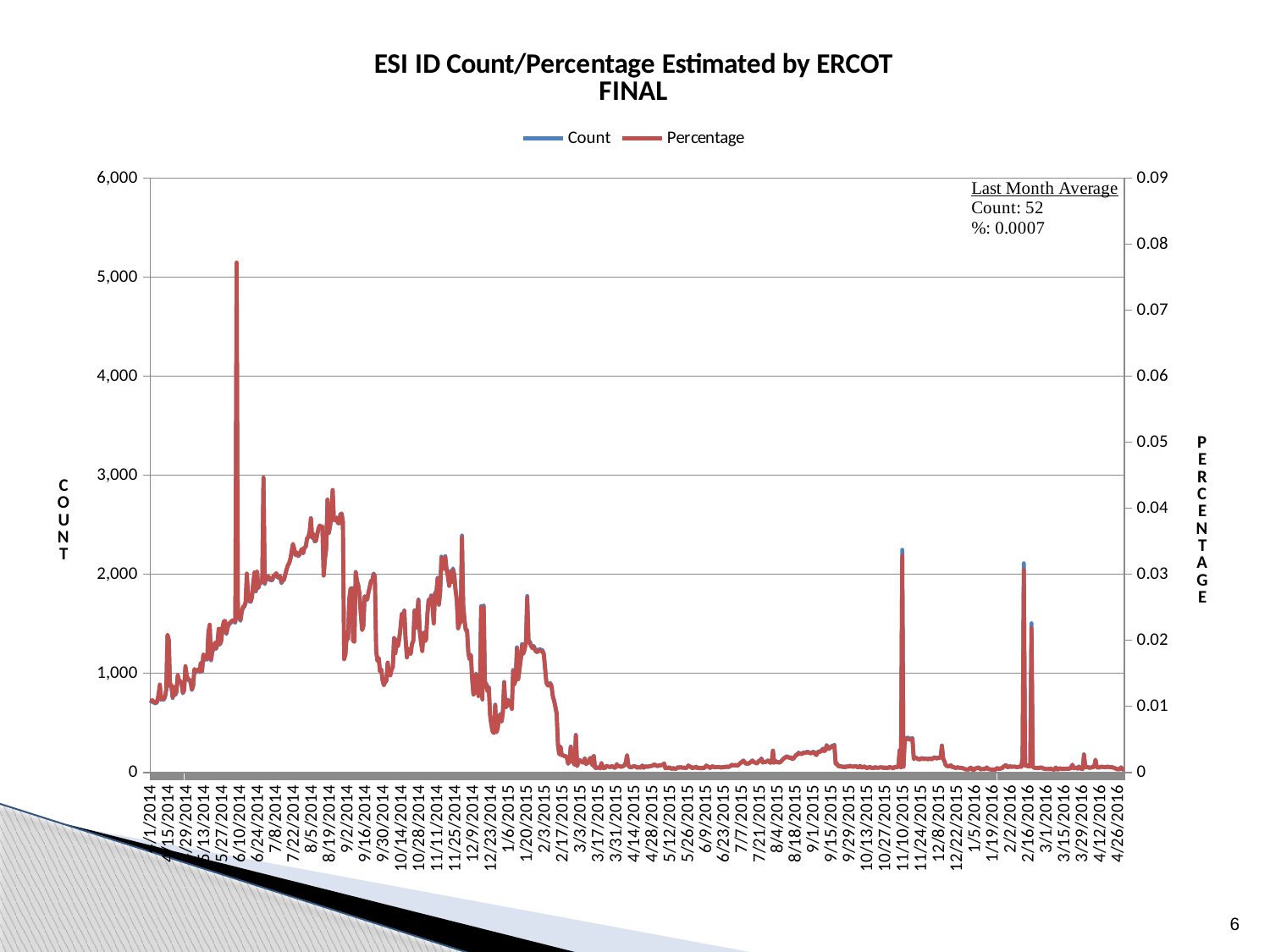

### Chart: ESI ID Count/Percentage Estimated by ERCOT
FINAL

| Category | Count | Percentage |
|---|---|---|
| 41730 | 697.0 | 0.010580593764098603 |
| 41731 | 722.0 | 0.010958696188362076 |
| 41732 | 709.0 | 0.010759366985011398 |
| 41733 | 699.0 | 0.010605267981011867 |
| 41734 | 697.0 | 0.010574859689666557 |
| 41735 | 713.0 | 0.01081754219979348 |
| 41736 | 778.0 | 0.01180309225846102 |
| 41737 | 877.0 | 0.01330212415356324 |
| 41738 | 731.0 | 0.011086222297714358 |
| 41739 | 749.0 | 0.011357112812673143 |
| 41740 | 733.0 | 0.011111533878278528 |
| 41741 | 757.0 | 0.011475403374829727 |
| 41742 | 830.0 | 0.012582014268307361 |
| 41743 | 1376.0 | 0.020857523108498532 |
| 41744 | 1329.0 | 0.02013948220466866 |
| 41745 | 868.0 | 0.013151985434630692 |
| 41746 | 875.0 | 0.013256683944292233 |
| 41747 | 751.0 | 0.011377881096142944 |
| 41748 | 856.0 | 0.012968844169943976 |
| 41749 | 780.0 | 0.011817377878383727 |
| 41750 | 808.0 | 0.012239525700201604 |
| 41751 | 975.0 | 0.01476636878483538 |
| 41752 | 918.0 | 0.0139019650987986 |
| 41753 | 914.0 | 0.013836549776079511 |
| 41754 | 894.0 | 0.013530894482936694 |
| 41755 | 798.0 | 0.012077848544687358 |
| 41756 | 826.0 | 0.012501623243453826 |
| 41757 | 1063.0 | 0.01608714845683688 |
| 41758 | 974.0 | 0.014737575081816995 |
| 41759 | 935.0 | 0.014150860584208063 |
| 41760 | 929.0 | 0.014060461497946174 |
| 41761 | 912.0 | 0.013800264474805363 |
| 41762 | 831.0 | 0.012574444189895595 |
| 41763 | 865.0 | 0.013088896303408181 |
| 41764 | 1036.0 | 0.01567503652086815 |
| 41765 | 1005.0 | 0.015202773227870964 |
| 41766 | 1027.0 | 0.015533579985004877 |
| 41767 | 1028.0 | 0.015547242519590962 |
| 41768 | 1011.0 | 0.01528727835336506 |
| 41769 | 1099.0 | 0.016618062488148858 |
| 41770 | 1018.0 | 0.01539325999004428 |
| 41771 | 1183.0 | 0.017887505282711037 |
| 41772 | 1131.0 | 0.017098265591849432 |
| 41773 | 1157.0 | 0.017488701120062882 |
| 41774 | 1138.0 | 0.017199844203871658 |
| 41775 | 1413.0 | 0.02135515619717414 |
| 41776 | 1481.0 | 0.022382650528992257 |
| 41777 | 1131.0 | 0.01709302246500729 |
| 41778 | 1215.0 | 0.018361695478156685 |
| 41779 | 1244.0 | 0.0187928409548576 |
| 41780 | 1301.0 | 0.01965081661906265 |
| 41781 | 1246.0 | 0.018814692493028296 |
| 41782 | 1292.0 | 0.019506482961494775 |
| 41783 | 1441.0 | 0.021756122174289638 |
| 41784 | 1290.0 | 0.019476322453618043 |
| 41785 | 1323.0 | 0.019974541895280556 |
| 41786 | 1459.0 | 0.022027635548466987 |
| 41787 | 1517.0 | 0.02290019410065639 |
| 41788 | 1521.0 | 0.022956009584473587 |
| 41789 | 1396.0 | 0.021072194303745115 |
| 41790 | 1460.0 | 0.022039658705317988 |
| 41791 | 1492.0 | 0.022522702718287938 |
| 41792 | 1505.0 | 0.022725519066710498 |
| 41793 | 1517.0 | 0.022906345661738957 |
| 41794 | 1528.0 | 0.023071662728529122 |
| 41795 | 1519.0 | 0.022930433984503312 |
| 41796 | 1512.0 | 0.022820492077425463 |
| 41797 | 5118.0 | 0.07724506487347838 |
| 41798 | 1555.0 | 0.023469328153881516 |
| 41799 | 1571.0 | 0.02371174010363132 |
| 41800 | 1530.0 | 0.023087868049665172 |
| 41801 | 1618.0 | 0.02441354308862101 |
| 41802 | 1662.0 | 0.02507454472049577 |
| 41803 | 1672.0 | 0.025221696753445697 |
| 41804 | 1708.0 | 0.025764607725550812 |
| 41805 | 1997.0 | 0.030122853576987046 |
| 41806 | 1767.0 | 0.026656846728863964 |
| 41807 | 1725.0 | 0.02602094104997288 |
| 41808 | 1721.0 | 0.025941420323663308 |
| 41809 | 1766.0 | 0.026615790216933763 |
| 41810 | 1911.0 | 0.028797164586871447 |
| 41811 | 2011.0 | 0.030303961847447655 |
| 41812 | 1827.0 | 0.0275311809083391 |
| 41813 | 2018.0 | 0.030410563707569126 |
| 41814 | 1860.0 | 0.02802510265700574 |
| 41815 | 1910.0 | 0.028775508697510496 |
| 41816 | 1913.0 | 0.028816412189477926 |
| 41817 | 1923.0 | 0.028959705047738333 |
| 41818 | 2966.0 | 0.04466481361400385 |
| 41819 | 1903.0 | 0.028657148317081483 |
| 41820 | 1978.0 | 0.02980134196437248 |
| 41821 | 1945.0 | 0.029303139699592348 |
| 41822 | 1969.0 | 0.029662852828260367 |
| 41823 | 1944.0 | 0.029281324238851256 |
| 41824 | 1938.0 | 0.02919093659074864 |
| 41825 | 1943.0 | 0.02926668061465753 |
| 41826 | 1980.0 | 0.0298238719609964 |
| 41827 | 1987.0 | 0.029928886134822176 |
| 41828 | 2004.0 | 0.030180232008274563 |
| 41829 | 1966.0 | 0.029603320028904645 |
| 41830 | 1968.0 | 0.029628420761513646 |
| 41831 | 1972.0 | 0.02968513733515679 |
| 41832 | 1911.0 | 0.028766395791887243 |
| 41833 | 1935.0 | 0.029127585901164606 |
| 41834 | 1943.0 | 0.029246394324483553 |
| 41835 | 1992.0 | 0.029981148901105103 |
| 41836 | 2045.0 | 0.03077641289695741 |
| 41837 | 2086.0 | 0.03138973775273554 |
| 41838 | 2108.0 | 0.031709709940392364 |
| 41839 | 2152.0 | 0.03237179670391329 |
| 41840 | 2229.0 | 0.03353000559435131 |
| 41841 | 2301.0 | 0.03461207475546291 |
| 41842 | 2252.0 | 0.0338682267306333 |
| 41843 | 2193.0 | 0.03297804366064405 |
| 41844 | 2216.0 | 0.03331942517977228 |
| 41845 | 2184.0 | 0.03283295153501565 |
| 41846 | 2194.0 | 0.032983429359611835 |
| 41847 | 2228.0 | 0.03349450685577533 |
| 41848 | 2252.0 | 0.03385493790505283 |
| 41849 | 2211.0 | 0.03322929702828488 |
| 41850 | 2271.0 | 0.03413166255012665 |
| 41851 | 2273.0 | 0.0341680530057289 |
| 41852 | 2359.0 | 0.03545643052493554 |
| 41853 | 2373.0 | 0.03566692413586618 |
| 41854 | 2421.0 | 0.036388329762136656 |
| 41855 | 2562.0 | 0.03850805197053909 |
| 41856 | 2367.0 | 0.03556928436763763 |
| 41857 | 2405.0 | 0.03613378967580253 |
| 41858 | 2332.0 | 0.035033241769178707 |
| 41859 | 2336.0 | 0.03508647027555646 |
| 41860 | 2403.0 | 0.03609268927033289 |
| 41861 | 2463.0 | 0.03699377444191294 |
| 41862 | 2491.0 | 0.03741451998793002 |
| 41863 | 2470.0 | 0.037092684406580874 |
| 41864 | 2480.0 | 0.03723777958928231 |
| 41865 | 1987.0 | 0.029830875301236293 |
| 41866 | 2156.0 | 0.03236402381487778 |
| 41867 | 2262.0 | 0.03395515907511671 |
| 41868 | 2753.0 | 0.0413255209635076 |
| 41869 | 2417.0 | 0.0362827327067444 |
| 41870 | 2487.0 | 0.03731891435721809 |
| 41871 | 2593.0 | 0.03890323192387509 |
| 41872 | 2851.0 | 0.04276724314190279 |
| 41873 | 2548.0 | 0.03821541223976062 |
| 41874 | 2550.0 | 0.03824533980534472 |
| 41875 | 2572.0 | 0.03857517810273716 |
| 41876 | 2522.0 | 0.0378153522233163 |
| 41877 | 2515.0 | 0.03770386886669366 |
| 41878 | 2601.0 | 0.03898397070851456 |
| 41879 | 2615.0 | 0.039188711253379374 |
| 41880 | 2532.0 | 0.03794323679786655 |
| 41881 | 1144.0 | 0.017143980664467123 |
| 41882 | 1194.0 | 0.01789329392612587 |
| 41883 | 1385.0 | 0.020755556194956566 |
| 41884 | 1346.0 | 0.020179634730620618 |
| 41885 | 1754.0 | 0.02629393834776027 |
| 41886 | 1855.0 | 0.027804099658286865 |
| 41887 | 1860.0 | 0.0278744850900728 |
| 41888 | 1330.0 | 0.01993042334167264 |
| 41889 | 1320.0 | 0.019780561642074333 |
| 41890 | 2023.0 | 0.030313955478194782 |
| 41891 | 1935.0 | 0.02899029282143418 |
| 41892 | 1889.0 | 0.028296017990814954 |
| 41893 | 1804.0 | 0.027019339946281837 |
| 41894 | 1604.0 | 0.024019789671101095 |
| 41895 | 1439.0 | 0.02154859365102659 |
| 41896 | 1476.0 | 0.02210261122285542 |
| 41897 | 1780.0 | 0.026656547162470456 |
| 41898 | 1748.0 | 0.026175438932760867 |
| 41899 | 1748.0 | 0.026173494934200913 |
| 41900 | 1821.0 | 0.027263866618157644 |
| 41901 | 1875.0 | 0.028068513519966743 |
| 41902 | 1935.0 | 0.028966844714209516 |
| 41903 | 1934.0 | 0.02895181409162935 |
| 41904 | 2008.0 | 0.03005955174441956 |
| 41905 | 1979.0 | 0.029619461018604135 |
| 41906 | 1227.0 | 0.018361773630607505 |
| 41907 | 1129.0 | 0.016892533859131528 |
| 41908 | 1157.0 | 0.017308639674065 |
| 41909 | 1022.0 | 0.015289122238327495 |
| 41910 | 1040.0 | 0.01555839296760638 |
| 41911 | 933.0 | 0.013958761658857441 |
| 41912 | 882.0 | 0.013197357655574702 |
| 41913 | 913.0 | 0.013660496999703 |
| 41914 | 928.0 | 0.013883077261868198 |
| 41915 | 1110.0 | 0.016601832273932027 |
| 41916 | 986.0 | 0.014747164648204593 |
| 41917 | 981.0 | 0.014672359921214961 |
| 41918 | 1038.0 | 0.015525820501472037 |
| 41919 | 1064.0 | 0.015912666976445215 |
| 41920 | 1358.0 | 0.02030747126522724 |
| 41921 | 1206.0 | 0.018031636101847347 |
| 41922 | 1339.0 | 0.020017093012808698 |
| 41923 | 1276.0 | 0.01907535362655959 |
| 41924 | 1349.0 | 0.020166609983892126 |
| 41925 | 1457.0 | 0.02178011560652166 |
| 41926 | 1602.0 | 0.023943829748310292 |
| 41927 | 1582.0 | 0.023643014983573934 |
| 41928 | 1635.0 | 0.024433450305052 |
| 41929 | 1351.0 | 0.02018560597458078 |
| 41930 | 1165.0 | 0.01740657822232369 |
| 41931 | 1251.0 | 0.018691530137066738 |
| 41932 | 1206.0 | 0.018018066473218967 |
| 41933 | 1202.0 | 0.01795585578251007 |
| 41934 | 1300.0 | 0.01941853439358531 |
| 41935 | 1329.0 | 0.019848470592452205 |
| 41936 | 1637.0 | 0.024444127548472017 |
| 41937 | 1465.0 | 0.021875832476218805 |
| 41938 | 1589.0 | 0.023727385628849632 |
| 41939 | 1745.0 | 0.026057602682633928 |
| 41940 | 1434.0 | 0.021411994091245258 |
| 41941 | 1323.0 | 0.019753323836409035 |
| 41942 | 1230.0 | 0.018362725637589665 |
| 41943 | 1411.0 | 0.021066323235333376 |
| 41944 | 1330.0 | 0.01985755414953455 |
| 41945 | 1345.0 | 0.020081475548004057 |
| 41946 | 1594.0 | 0.02380281118069111 |
| 41947 | 1747.0 | 0.02608295394604337 |
| 41948 | 1703.0 | 0.02542338975743429 |
| 41949 | 1787.0 | 0.026672322532410902 |
| 41950 | 1689.0 | 0.025205249675980472 |
| 41951 | 1511.0 | 0.022548782447824788 |
| 41952 | 1815.0 | 0.027085372197783206 |
| 41953 | 1811.0 | 0.027023308685568955 |
| 41954 | 1965.0 | 0.02931645222887839 |
| 41955 | 1702.0 | 0.02538915367001559 |
| 41956 | 1821.0 | 0.027159476688637853 |
| 41957 | 2179.0 | 0.03249310546704328 |
| 41958 | 2062.0 | 0.03074845497215341 |
| 41959 | 2107.0 | 0.03141943680622245 |
| 41960 | 2184.0 | 0.03256459128530384 |
| 41961 | 2055.0 | 0.030635295527738807 |
| 41962 | 1993.0 | 0.029706005934344807 |
| 41963 | 1895.0 | 0.028240870933556757 |
| 41964 | 2033.0 | 0.030291322660993613 |
| 41965 | 1933.0 | 0.028799247196915487 |
| 41966 | 2060.0 | 0.030691349464368908 |
| 41967 | 2001.0 | 0.029811117297137285 |
| 41968 | 1846.0 | 0.02749742863292646 |
| 41969 | 1750.0 | 0.0260658085703187 |
| 41970 | 1461.0 | 0.02176121674544247 |
| 41971 | 1512.0 | 0.022520838478222855 |
| 41972 | 1527.0 | 0.022745089510938867 |
| 41973 | 2392.0 | 0.03562939353469501 |
| 41974 | 1699.0 | 0.025316255763024348 |
| 41975 | 1539.0 | 0.022927893488239884 |
| 41976 | 1445.0 | 0.021525206090814025 |
| 41977 | 1439.0 | 0.021431805454610445 |
| 41978 | 1210.0 | 0.01801986146151799 |
| 41979 | 1148.0 | 0.017096229283666504 |
| 41980 | 1188.0 | 0.017691906176306994 |
| 41981 | 952.0 | 0.014176448838283203 |
| 41982 | 789.0 | 0.011746710548843835 |
| 41983 | 810.0 | 0.012057868838670925 |
| 41984 | 998.0 | 0.014854395665731445 |
| 41985 | 972.0 | 0.014464722669449688 |
| 41986 | 773.0 | 0.011503434958417984 |
| 41987 | 826.0 | 0.012292151401803791 |
| 41988 | 1679.0 | 0.02498380665420403 |
| 41989 | 741.0 | 0.011024728421214255 |
| 41990 | 1685.0 | 0.02506889855740019 |
| 41991 | 887.0 | 0.013195106534493451 |
| 41992 | 899.0 | 0.013372314845872544 |
| 41993 | 823.0 | 0.012241396774607624 |
| 41994 | 863.0 | 0.01283635374373075 |
| 41995 | 580.0 | 0.008626429923717075 |
| 41996 | 483.0 | 0.007183144149938839 |
| 41997 | 415.0 | 0.006171770944313672 |
| 41998 | 400.0 | 0.005948687808699718 |
| 41999 | 684.0 | 0.010172554181120542 |
| 42000 | 409.0 | 0.006082430164332689 |
| 42001 | 450.0 | 0.006692146394420237 |
| 42002 | 558.0 | 0.008297060952023805 |
| 42003 | 590.0 | 0.008772490658784311 |
| 42004 | 516.0 | 0.007672813393163434 |
| 42005 | 613.0 | 0.009115080342816238 |
| 42006 | 914.0 | 0.013591171032545353 |
| 42007 | 662.0 | 0.009843766635519523 |
| 42008 | 671.0 | 0.009977583893116433 |
| 42009 | 735.0 | 0.010929382656422886 |
| 42010 | 683.0 | 0.010154587613722461 |
| 42011 | 723.0 | 0.010747544490820587 |
| 42012 | 646.0 | 0.009601093870756793 |
| 42013 | 1034.0 | 0.015364342955909388 |
| 42014 | 895.0 | 0.013298648872133417 |
| 42015 | 948.0 | 0.014086101742664751 |
| 42016 | 1263.0 | 0.018765322041453085 |
| 42017 | 949.0 | 0.01409876504326345 |
| 42018 | 1048.0 | 0.01556834794425759 |
| 42019 | 1154.0 | 0.017140577390895174 |
| 42020 | 1296.0 | 0.019246508117615767 |
| 42021 | 1208.0 | 0.017939689082021062 |
| 42022 | 1252.0 | 0.018592958555523148 |
| 42023 | 1319.0 | 0.019588365134848594 |
| 42024 | 1781.0 | 0.026449227581569357 |
| 42025 | 1336.0 | 0.019839472531388985 |
| 42026 | 1321.0 | 0.01961620836363253 |
| 42027 | 1288.0 | 0.0191225141473942 |
| 42028 | 1267.0 | 0.018810558082683018 |
| 42029 | 1277.0 | 0.018959029048290887 |
| 42030 | 1249.0 | 0.018541432084396917 |
| 42031 | 1231.0 | 0.018272786729117738 |
| 42032 | 1225.0 | 0.018182873395695395 |
| 42033 | 1242.0 | 0.018432192164952982 |
| 42034 | 1242.0 | 0.018432717390675212 |
| 42035 | 1237.0 | 0.018359282702676387 |
| 42036 | 1233.0 | 0.018299907431855108 |
| 42037 | 1198.0 | 0.01778460791174559 |
| 42038 | 1049.0 | 0.015570335912556755 |
| 42039 | 913.0 | 0.013549662928018343 |
| 42040 | 886.0 | 0.013146057896366628 |
| 42041 | 887.0 | 0.013158230465739053 |
| 42042 | 903.0 | 0.013395559142209511 |
| 42043 | 875.0 | 0.01298018141398234 |
| 42044 | 774.0 | 0.011481103942261024 |
| 42045 | 728.0 | 0.010797290947836033 |
| 42046 | 668.0 | 0.009906055595512615 |
| 42047 | 599.0 | 0.00888165703548081 |
| 42048 | 280.0 | 0.0041507462078115565 |
| 42049 | 184.0 | 0.0027276162398120196 |
| 42050 | 262.0 | 0.00388388776572389 |
| 42051 | 174.0 | 0.0025791862044962626 |
| 42052 | 174.0 | 0.002578871219174708 |
| 42053 | 165.0 | 0.0024452149588470324 |
| 42054 | 165.0 | 0.0024446986931085275 |
| 42055 | 148.0 | 0.002192424993881949 |
| 42056 | 88.0 | 0.0013036038573045591 |
| 42057 | 121.0 | 0.0017924561003799118 |
| 42058 | 261.0 | 0.0038660125946099193 |
| 42059 | 111.0 | 0.0016439159559075082 |
| 42060 | 105.0 | 0.001554849308447452 |
| 42061 | 77.0 | 0.001140035607605666 |
| 42062 | 379.0 | 0.0056107169134247134 |
| 42063 | 64.0 | 0.0009475105788075639 |
| 42064 | 106.0 | 0.0015693143961500275 |
| 42065 | 125.0 | 0.001851073578249619 |
| 42066 | 110.0 | 0.0016286401402644112 |
| 42067 | 104.0 | 0.0015396183019757003 |
| 42068 | 99.0 | 0.0014653495887474177 |
| 42069 | 143.0 | 0.0021161678479224115 |
| 42070 | 83.0 | 0.0012282594379899165 |
| 42071 | 103.0 | 0.0015242253420665033 |
| 42072 | 98.0 | 0.0014500994871826742 |
| 42073 | 143.0 | 0.0021158412740264502 |
| 42074 | 146.0 | 0.0021599556646908495 |
| 42075 | 71.0 | 0.0010502632314676615 |
| 42076 | 166.0 | 0.0024553528837601927 |
| 42077 | 48.0 | 0.0007099809266582308 |
| 42078 | 44.0 | 0.0006508159457006507 |
| 42079 | 51.0 | 0.0007543249442539076 |
| 42080 | 49.0 | 0.0007246680096194502 |
| 42081 | 41.0 | 0.0006062868993970403 |
| 42082 | 95.0 | 0.001404679000536883 |
| 42083 | 47.0 | 0.0006948672374828537 |
| 42084 | 43.0 | 0.0006357355216039933 |
| 42085 | 49.0 | 0.0007244429107938741 |
| 42086 | 67.0 | 0.0009904488211441606 |
| 42087 | 60.0 | 0.0008868731248176367 |
| 42088 | 56.0 | 0.0008276862223794826 |
| 42089 | 54.0 | 0.0007980202005513433 |
| 42090 | 64.0 | 0.0009457058452896165 |
| 42091 | 58.0 | 0.0008570457956510245 |
| 42092 | 47.0 | 0.0006945017038934357 |
| 42093 | 50.0 | 0.0007388670832793344 |
| 42094 | 83.0 | 0.0012267818600052707 |
| 42095 | 64.0 | 0.0009459041831577918 |
| 42096 | 65.0 | 0.0009605367183632454 |
| 42097 | 57.0 | 0.0008423041184829305 |
| 42098 | 58.0 | 0.0008570827769068208 |
| 42099 | 64.0 | 0.0009457451148939931 |
| 42100 | 73.0 | 0.001078716292147699 |
| 42101 | 101.0 | 0.0014922127180255751 |
| 42102 | 175.0 | 0.002585201215074116 |
| 42103 | 72.0 | 0.0010634539329480478 |
| 42104 | 55.0 | 0.0008122207621938703 |
| 42105 | 51.0 | 0.0007531498276394468 |
| 42106 | 56.0 | 0.0008269878017822473 |
| 42107 | 62.0 | 0.0009155682186187885 |
| 42108 | 62.0 | 0.0009154931865157894 |
| 42109 | 57.0 | 0.0008415634299645008 |
| 42110 | 46.0 | 0.0006790822587102634 |
| 42111 | 54.0 | 0.000797112210076266 |
| 42112 | 50.0 | 0.0007380693670066164 |
| 42113 | 50.0 | 0.0007380683864644163 |
| 42114 | 70.0 | 0.0010333114517332102 |
| 42115 | 47.0 | 0.0006937060492938663 |
| 42116 | 58.0 | 0.0008559877375329076 |
| 42117 | 61.0 | 0.0009001604056329382 |
| 42118 | 56.0 | 0.000826256544394469 |
| 42119 | 61.0 | 0.0009000224120335062 |
| 42120 | 64.0 | 0.0009442848340773511 |
| 42121 | 66.0 | 0.0009738003443712127 |
| 42122 | 68.0 | 0.001003198876653305 |
| 42123 | 80.0 | 0.0011801089683118615 |
| 42124 | 76.0 | 0.0011213392331515092 |
| 42125 | 68.0 | 0.0010032426869140713 |
| 42126 | 64.0 | 0.0009442362124915075 |
| 42127 | 72.0 | 0.0010622658957763719 |
| 42128 | 70.0 | 0.0010327714613966995 |
| 42129 | 74.0 | 0.0010915901680768586 |
| 42130 | 78.0 | 0.0011504954210282243 |
| 42131 | 90.0 | 0.0013272932641194138 |
| 42132 | 42.0 | 0.000619339586402075 |
| 42133 | 47.0 | 0.0006930705917466205 |
| 42134 | 45.0 | 0.0006635784218453556 |
| 42135 | 51.0 | 0.0007520580954556373 |
| 42136 | 43.0 | 0.0006340294829607526 |
| 42137 | 36.0 | 0.0005307743717953575 |
| 42138 | 44.0 | 0.0006485914068714132 |
| 42139 | 38.0 | 0.0005601064202198418 |
| 42140 | 36.0 | 0.0005306285427746301 |
| 42141 | 44.0 | 0.0006485459967245479 |
| 42142 | 53.0 | 0.0007812110776320402 |
| 42143 | 47.0 | 0.0006927130711714043 |
| 42144 | 54.0 | 0.0007956579472378587 |
| 42145 | 48.0 | 0.0007071372095157686 |
| 42146 | 47.0 | 0.0006923077829535559 |
| 42147 | 49.0 | 0.000721765987558522 |
| 42148 | 42.0 | 0.0006186566518920656 |
| 42149 | 52.0 | 0.0007659546136539659 |
| 42150 | 70.0 | 0.0010310572107133326 |
| 42151 | 58.0 | 0.0008542606322677512 |
| 42152 | 56.0 | 0.0008247094739973521 |
| 42153 | 43.0 | 0.0006332146718490134 |
| 42154 | 53.0 | 0.0007805160801775571 |
| 42155 | 45.0 | 0.0006627014538786296 |
| 42156 | 58.0 | 0.0008544918278169502 |
| 42157 | 42.0 | 0.0006186922848482848 |
| 42158 | 47.0 | 0.0006922635279340116 |
| 42159 | 45.0 | 0.0006626986236633184 |
| 42160 | 41.0 | 0.0006036990851602961 |
| 42161 | 46.0 | 0.0006773268090073864 |
| 42162 | 42.0 | 0.0006184286434944399 |
| 42163 | 55.0 | 0.0008099078531021533 |
| 42164 | 70.0 | 0.001030662807472482 |
| 42165 | 58.0 | 0.0008538938960278181 |
| 42166 | 56.0 | 0.0008243417520706803 |
| 42167 | 45.0 | 0.0006623490340964036 |
| 42168 | 58.0 | 0.0008536977032882375 |
| 42169 | 62.0 | 0.0009125747501753027 |
| 42170 | 53.0 | 0.0007801676094427955 |
| 42171 | 52.0 | 0.000765365221980936 |
| 42172 | 55.0 | 0.0008094375115712772 |
| 42173 | 56.0 | 0.0008240583845365444 |
| 42174 | 53.0 | 0.0007797741303311539 |
| 42175 | 51.0 | 0.000750354873716746 |
| 42176 | 49.0 | 0.0007209276013605817 |
| 42177 | 55.0 | 0.0008092073078776332 |
| 42178 | 54.0 | 0.0007943608616638212 |
| 42179 | 56.0 | 0.0008236790064077814 |
| 42180 | 59.0 | 0.0008677292378866469 |
| 42181 | 55.0 | 0.0008087736946796954 |
| 42182 | 59.0 | 0.0008675909205874914 |
| 42183 | 67.0 | 0.0009852235582539898 |
| 42184 | 79.0 | 0.0011617500131615984 |
| 42185 | 71.0 | 0.0010444587857298686 |
| 42186 | 70.0 | 0.001029780214008924 |
| 42187 | 78.0 | 0.0011472373201595189 |
| 42188 | 66.0 | 0.0009707342737002934 |
| 42189 | 75.0 | 0.001103128708351008 |
| 42190 | 88.0 | 0.001294335780706572 |
| 42191 | 99.0 | 0.0014561504559368872 |
| 42192 | 111.0 | 0.0016322814088441419 |
| 42193 | 120.0 | 0.001764251587569142 |
| 42194 | 102.0 | 0.0014993962725008666 |
| 42195 | 87.0 | 0.001278730464636268 |
| 42196 | 92.0 | 0.0013522201249745356 |
| 42197 | 89.0 | 0.0013081273363484934 |
| 42198 | 100.0 | 0.0014696966913453236 |
| 42199 | 109.0 | 0.0016016763232564871 |
| 42200 | 121.0 | 0.0017777009889306525 |
| 42201 | 105.0 | 0.0015424171321706055 |
| 42202 | 101.0 | 0.0014834561590970012 |
| 42203 | 91.0 | 0.0013365832379243008 |
| 42204 | 98.0 | 0.0014393962760762059 |
| 42205 | 118.0 | 0.0017331233806128412 |
| 42206 | 120.0 | 0.0017621357555259844 |
| 42207 | 141.0 | 0.002070205514146551 |
| 42208 | 101.0 | 0.0014826467211047569 |
| 42209 | 106.0 | 0.0015558262758509343 |
| 42210 | 106.0 | 0.0015558322131830654 |
| 42211 | 110.0 | 0.0016145414408754925 |
| 42212 | 121.0 | 0.0017760229561975495 |
| 42213 | 108.0 | 0.0015851435648381693 |
| 42214 | 99.0 | 0.0014529286344936413 |
| 42215 | 102.0 | 0.0014968350743090565 |
| 42216 | 221.0 | 0.003243799572522992 |
| 42217 | 98.0 | 0.0014385105720251968 |
| 42218 | 117.0 | 0.0017174034621092356 |
| 42219 | 105.0 | 0.0015414645146060368 |
| 42220 | 104.0 | 0.001526478680817124 |
| 42221 | 100.0 | 0.0014675101327905893 |
| 42222 | 107.0 | 0.0015699453189512648 |
| 42223 | 121.0 | 0.0017749592272795684 |
| 42224 | 137.0 | 0.002009637163677319 |
| 42225 | 146.0 | 0.0021416536676112435 |
| 42226 | 156.0 | 0.0022882311723679072 |
| 42227 | 165.0 | 0.0024199459868055745 |
| 42228 | 152.0 | 0.0022290455784094647 |
| 42229 | 151.0 | 0.002213968794183156 |
| 42230 | 152.0 | 0.0022284240174849186 |
| 42231 | 137.0 | 0.0020085314204686066 |
| 42232 | 141.0 | 0.0020671740674919137 |
| 42233 | 158.0 | 0.0023163949154251964 |
| 42234 | 177.0 | 0.002594562646887793 |
| 42235 | 181.0 | 0.002652758201676162 |
| 42236 | 199.0 | 0.0029161252052278064 |
| 42237 | 191.0 | 0.0027984901047001594 |
| 42238 | 189.0 | 0.0027691686911634067 |
| 42239 | 192.0 | 0.002813125398434525 |
| 42240 | 202.0 | 0.0029594055989902858 |
| 42241 | 201.0 | 0.0029445441259714064 |
| 42242 | 203.0 | 0.0029735882377153818 |
| 42243 | 210.0 | 0.003075811728685284 |
| 42244 | 202.0 | 0.0029585296166390047 |
| 42245 | 197.0 | 0.0028853367187950834 |
| 42246 | 197.0 | 0.0028853367187950834 |
| 42247 | 206.0 | 0.0030186255055098705 |
| 42248 | 210.0 | 0.0030770308293579804 |
| 42249 | 187.0 | 0.002739655784958997 |
| 42250 | 178.0 | 0.0026074125810000774 |
| 42251 | 206.0 | 0.003017022892613171 |
| 42252 | 213.0 | 0.0031196043111466976 |
| 42253 | 210.0 | 0.0030756662222573075 |
| 42254 | 225.0 | 0.0032953499097733195 |
| 42255 | 240.0 | 0.0035152684954753368 |
| 42256 | 219.0 | 0.003207078887111409 |
| 42257 | 227.0 | 0.003323941855324772 |
| 42258 | 277.0 | 0.004055588205236774 |
| 42259 | 244.0 | 0.0035724194576803726 |
| 42260 | 243.0 | 0.0035577638092845337 |
| 42261 | 258.0 | 0.003777237284728586 |
| 42262 | 266.0 | 0.003893991497923375 |
| 42263 | 268.0 | 0.003923025554412804 |
| 42264 | 279.0 | 0.004083818097666779 |
| 42265 | 89.0 | 0.001302560511985313 |
| 42266 | 91.0 | 0.0013318186701073446 |
| 42267 | 62.0 | 0.0009073921432719506 |
| 42268 | 64.0 | 0.0009367641735712773 |
| 42269 | 65.0 | 0.0009512883297850278 |
| 42270 | 53.0 | 0.0007755877748050165 |
| 42271 | 62.0 | 0.0009072401126558093 |
| 42272 | 51.0 | 0.0007461700626914529 |
| 42273 | 60.0 | 0.0008778382705883799 |
| 42274 | 59.0 | 0.0008632067486966675 |
| 42275 | 58.0 | 0.0008486431731997315 |
| 42276 | 70.0 | 0.0010241498934079423 |
| 42277 | 60.0 | 0.0008780714390142067 |
| 42278 | 60.0 | 0.0008780467674049723 |
| 42279 | 57.0 | 0.0008340091978045951 |
| 42280 | 63.0 | 0.0009217951888143812 |
| 42281 | 63.0 | 0.0009217943795709296 |
| 42282 | 53.0 | 0.0007754639688714131 |
| 42283 | 52.0 | 0.0007606944496660917 |
| 42284 | 66.0 | 0.0009654089582052521 |
| 42285 | 53.0 | 0.0007751006095215699 |
| 42286 | 50.0 | 0.0007311446566778658 |
| 42287 | 60.0 | 0.0008773626828698007 |
| 42288 | 57.0 | 0.0008334944268468263 |
| 42289 | 44.0 | 0.0006433898926664812 |
| 42290 | 46.0 | 0.000672526418592139 |
| 42291 | 54.0 | 0.0007893750123339846 |
| 42292 | 54.0 | 0.0007892769419318722 |
| 42293 | 45.0 | 0.0006576963702321946 |
| 42294 | 47.0 | 0.0006869204930452223 |
| 42295 | 44.0 | 0.0006430737522286525 |
| 42296 | 55.0 | 0.000803847594588381 |
| 42297 | 47.0 | 0.0006868005411403753 |
| 42298 | 47.0 | 0.0006866932723783476 |
| 42299 | 49.0 | 0.0007157867796811214 |
| 42300 | 52.0 | 0.000759506280021494 |
| 42301 | 52.0 | 0.0007595013990161828 |
| 42302 | 45.0 | 0.0006572603460811655 |
| 42303 | 51.0 | 0.0007449070268394384 |
| 42304 | 43.0 | 0.0006279808094906301 |
| 42305 | 50.0 | 0.0007301507425414006 |
| 42306 | 44.0 | 0.0006424565670158126 |
| 42307 | 55.0 | 0.0008030987345646249 |
| 42308 | 52.0 | 0.0007593583246919817 |
| 42309 | 47.0 | 0.0006863417982155113 |
| 42310 | 41.0 | 0.0005988705301800803 |
| 42311 | 53.0 | 0.0007740213886936797 |
| 42312 | 57.0 | 0.0008323542219196542 |
| 42313 | 53.0 | 0.0007737956017457996 |
| 42314 | 62.0 | 0.0009050174018789621 |
| 42315 | 226.0 | 0.0032989238063917087 |
| 42316 | 51.0 | 0.0007444472989700352 |
| 42317 | 2248.0 | 0.032814169765742154 |
| 42318 | 58.0 | 0.0008465588695578307 |
| 42319 | 335.0 | 0.004888750285116295 |
| 42320 | 340.0 | 0.004960993459367858 |
| 42321 | 353.0 | 0.005150075835960893 |
| 42322 | 346.0 | 0.005047895924641041 |
| 42323 | 336.0 | 0.004902001548507275 |
| 42324 | 343.0 | 0.005004226601885033 |
| 42325 | 346.0 | 0.005047438629127338 |
| 42326 | 140.0 | 0.002042050189217829 |
| 42327 | 149.0 | 0.0021729182058170624 |
| 42328 | 148.0 | 0.0021581167573245827 |
| 42329 | 140.0 | 0.0020414245877343044 |
| 42330 | 134.0 | 0.0019539355323759827 |
| 42331 | 136.0 | 0.0019830860259801766 |
| 42332 | 144.0 | 0.002099424670164347 |
| 42333 | 143.0 | 0.002084640485525889 |
| 42334 | 138.0 | 0.00201174714554218 |
| 42335 | 140.0 | 0.002040902306234184 |
| 42336 | 139.0 | 0.0020263516093240747 |
| 42337 | 135.0 | 0.0019680396196989397 |
| 42338 | 140.0 | 0.0020414451273402436 |
| 42339 | 140.0 | 0.00204135374414897 |
| 42340 | 135.0 | 0.001968296143714195 |
| 42341 | 144.0 | 0.0020991571883888617 |
| 42342 | 152.0 | 0.0022154356690681307 |
| 42343 | 149.0 | 0.0021716947716521246 |
| 42344 | 143.0 | 0.002084239418768299 |
| 42345 | 150.0 | 0.0021861778178738985 |
| 42346 | 150.0 | 0.002185808275470131 |
| 42347 | 156.0 | 0.00227286767131303 |
| 42348 | 272.0 | 0.003962679715537871 |
| 42349 | 140.0 | 0.0020395191804396125 |
| 42350 | 114.0 | 0.001660729558495047 |
| 42351 | 74.0 | 0.0010780168045338473 |
| 42352 | 66.0 | 0.0009614044195761168 |
| 42353 | 62.0 | 0.0009030452725725634 |
| 42354 | 66.0 | 0.0009612613146646676 |
| 42355 | 73.0 | 0.0010631459157574828 |
| 42356 | 55.0 | 0.0008009235959663741 |
| 42357 | 55.0 | 0.0008008598030845916 |
| 42358 | 49.0 | 0.0007135047074565173 |
| 42359 | 44.0 | 0.0006407261874112448 |
| 42360 | 52.0 | 0.0007571383954344554 |
| 42361 | 49.0 | 0.0007133990611668355 |
| 42362 | 47.0 | 0.0006842785403843723 |
| 42363 | 45.0 | 0.0006551606861658017 |
| 42364 | 44.0 | 0.0006406136846148179 |
| 42365 | 39.0 | 0.0005678181630762117 |
| 42366 | 34.0 | 0.0004950102962141612 |
| 42367 | 30.0 | 0.00043671097245052504 |
| 42368 | 31.0 | 0.00045123831438326494 |
| 42369 | 29.0 | 0.0004221928434236695 |
| 42370 | 46.0 | 0.0006696842249620719 |
| 42371 | 46.0 | 0.0006697076245776293 |
| 42372 | 27.0 | 0.00039308902898711295 |
| 42373 | 24.0 | 0.0003494566313399987 |
| 42374 | 41.0 | 0.000596855619024438 |
| 42375 | 42.0 | 0.0006113296857328751 |
| 42376 | 48.0 | 0.0006985472981281989 |
| 42377 | 49.0 | 0.0007129764774509549 |
| 42378 | 31.0 | 0.00045103866201563357 |
| 42379 | 33.0 | 0.0004801375113832602 |
| 42380 | 35.0 | 0.0005091955626661888 |
| 42381 | 33.0 | 0.0004800231807557834 |
| 42382 | 38.0 | 0.0005527298454334623 |
| 42383 | 50.0 | 0.0007272067233461283 |
| 42384 | 36.0 | 0.0005235313527657507 |
| 42385 | 32.0 | 0.00046535822476307813 |
| 42386 | 32.0 | 0.0004653578187166624 |
| 42387 | 26.0 | 0.0003780863479418143 |
| 42388 | 30.0 | 0.00043624853020599367 |
| 42389 | 26.0 | 0.0003780502841774905 |
| 42390 | 31.0 | 0.00045071294063732555 |
| 42391 | 44.0 | 0.00063963296697386 |
| 42392 | 40.0 | 0.0005814780066119864 |
| 42393 | 32.0 | 0.0004651822700429596 |
| 42394 | 43.0 | 0.0006250515122394535 |
| 42395 | 41.0 | 0.0005959367289614349 |
| 42396 | 58.0 | 0.0008429813517990821 |
| 42397 | 67.0 | 0.0009736421978272375 |
| 42398 | 74.0 | 0.0010752945980250907 |
| 42399 | 54.0 | 0.0007847075039108224 |
| 42400 | 55.0 | 0.0007992385436420573 |
| 42401 | 64.0 | 0.0009303011137594006 |
| 42402 | 57.0 | 0.0008284535722263992 |
| 42403 | 59.0 | 0.0008574736384989967 |
| 42404 | 58.0 | 0.0008427815685995862 |
| 42405 | 59.0 | 0.0008571554757997406 |
| 42406 | 56.0 | 0.0008135677531960864 |
| 42407 | 54.0 | 0.0007845114200891582 |
| 42408 | 58.0 | 0.0008426249685468439 |
| 42409 | 59.0 | 0.0008569636210227991 |
| 42410 | 57.0 | 0.000827758669138325 |
| 42411 | 146.0 | 0.002119951194657839 |
| 42412 | 2112.0 | 0.030660124678700183 |
| 42413 | 69.0 | 0.0010016645051036984 |
| 42414 | 77.0 | 0.0011177980597638717 |
| 42415 | 59.0 | 0.000856441901957144 |
| 42416 | 65.0 | 0.0009433810282591964 |
| 42417 | 64.0 | 0.00092878093294013 |
| 42418 | 1506.0 | 0.021852775846675353 |
| 42419 | 58.0 | 0.0008414746000891963 |
| 42420 | 48.0 | 0.0006963900445820201 |
| 42421 | 47.0 | 0.0006818809293717889 |
| 42422 | 44.0 | 0.0006383313322613236 |
| 42423 | 47.0 | 0.0006817176383560452 |
| 42424 | 46.0 | 0.0006671105368804084 |
| 42425 | 50.0 | 0.0007250100631396764 |
| 42426 | 50.0 | 0.0007248819348548605 |
| 42427 | 40.0 | 0.0005799027735009948 |
| 42428 | 39.0 | 0.0005654049582535424 |
| 42429 | 34.0 | 0.0004931023680516076 |
| 42430 | 34.0 | 0.0004930929998052283 |
| 42431 | 35.0 | 0.0005075388368717974 |
| 42432 | 33.0 | 0.0004784802076662099 |
| 42433 | 39.0 | 0.0005653747949247899 |
| 42434 | 32.0 | 0.0004639049342813424 |
| 42435 | 30.0 | 0.0004349106867413708 |
| 42436 | 28.0 | 0.0004058865729677513 |
| 42437 | 50.0 | 0.0007246797966084696 |
| 42438 | 29.0 | 0.0004202257858656912 |
| 42439 | 33.0 | 0.0004781012945968903 |
| 42440 | 41.0 | 0.0005939407038573986 |
| 42441 | 39.0 | 0.0005649679047527853 |
| 42442 | 33.0 | 0.0004780494885522358 |
| 42443 | 38.0 | 0.0005504448680938544 |
| 42444 | 35.0 | 0.0005069093188471202 |
| 42445 | 39.0 | 0.0005647401449586589 |
| 42446 | 37.0 | 0.0005357135617770401 |
| 42447 | 40.0 | 0.0005790890928569361 |
| 42448 | 37.0 | 0.0005356519050170461 |
| 42449 | 56.0 | 0.0008107175704647482 |
| 42450 | 78.0 | 0.001129141179561676 |
| 42451 | 41.0 | 0.0005934650237045852 |
| 42452 | 47.0 | 0.0006802394211191473 |
| 42453 | 46.0 | 0.0006657009179436788 |
| 42454 | 39.0 | 0.0005643976242043803 |
| 42455 | 60.0 | 0.0008683095662533224 |
| 42456 | 38.0 | 0.0005499289940365989 |
| 42457 | 40.0 | 0.0005788877886804861 |
| 42458 | 36.0 | 0.0005209171382896091 |
| 42459 | 183.0 | 0.0026479146080818695 |
| 42460 | 50.0 | 0.0007236395829115118 |
| 42461 | 57.0 | 0.0008247840368114139 |
| 42462 | 54.0 | 0.0007813933458857904 |
| 42463 | 48.0 | 0.0006945711594664478 |
| 42464 | 48.0 | 0.0006946068409512409 |
| 42465 | 53.0 | 0.0007668400979240337 |
| 42466 | 53.0 | 0.0007667075336248269 |
| 42467 | 62.0 | 0.0008967500764768715 |
| 42468 | 129.0 | 0.0018655186640803925 |
| 42469 | 52.0 | 0.0007519911496426234 |
| 42470 | 50.0 | 0.0007230678902903551 |
| 42471 | 51.0 | 0.0007374543826624764 |
| 42472 | 56.0 | 0.0008096725799754091 |
| 42473 | 58.0 | 0.0008385078665772065 |
| 42474 | 56.0 | 0.0008094573527998191 |
| 42475 | 56.0 | 0.0008093184931298977 |
| 42476 | 53.0 | 0.0007659682337076028 |
| 42477 | 58.0 | 0.0008382278129769227 |
| 42478 | 58.0 | 0.000838221150198391 |
| 42479 | 52.0 | 0.0007514325990247272 |
| 42480 | 53.0 | 0.0007657642688612796 |
| 42481 | 53.0 | 0.0007656702359420055 |
| 42482 | 48.0 | 0.0006932932686856618 |
| 42483 | 43.0 | 0.0006210740536925741 |
| 42484 | 39.0 | 0.0005632998044771935 |
| 42485 | 32.0 | 0.0004621963803090476 |
| 42486 | 33.0 | 0.00047656079074432294 |
| 42487 | 34.0 | 0.0004909499867804496 |
| 42488 | 52.0 | 0.0007508013721761386 |
| 42489 | 30.0 | 0.0004331466326964201 |
| 42490 | 32.0 | 0.0004620895922405916 |
6